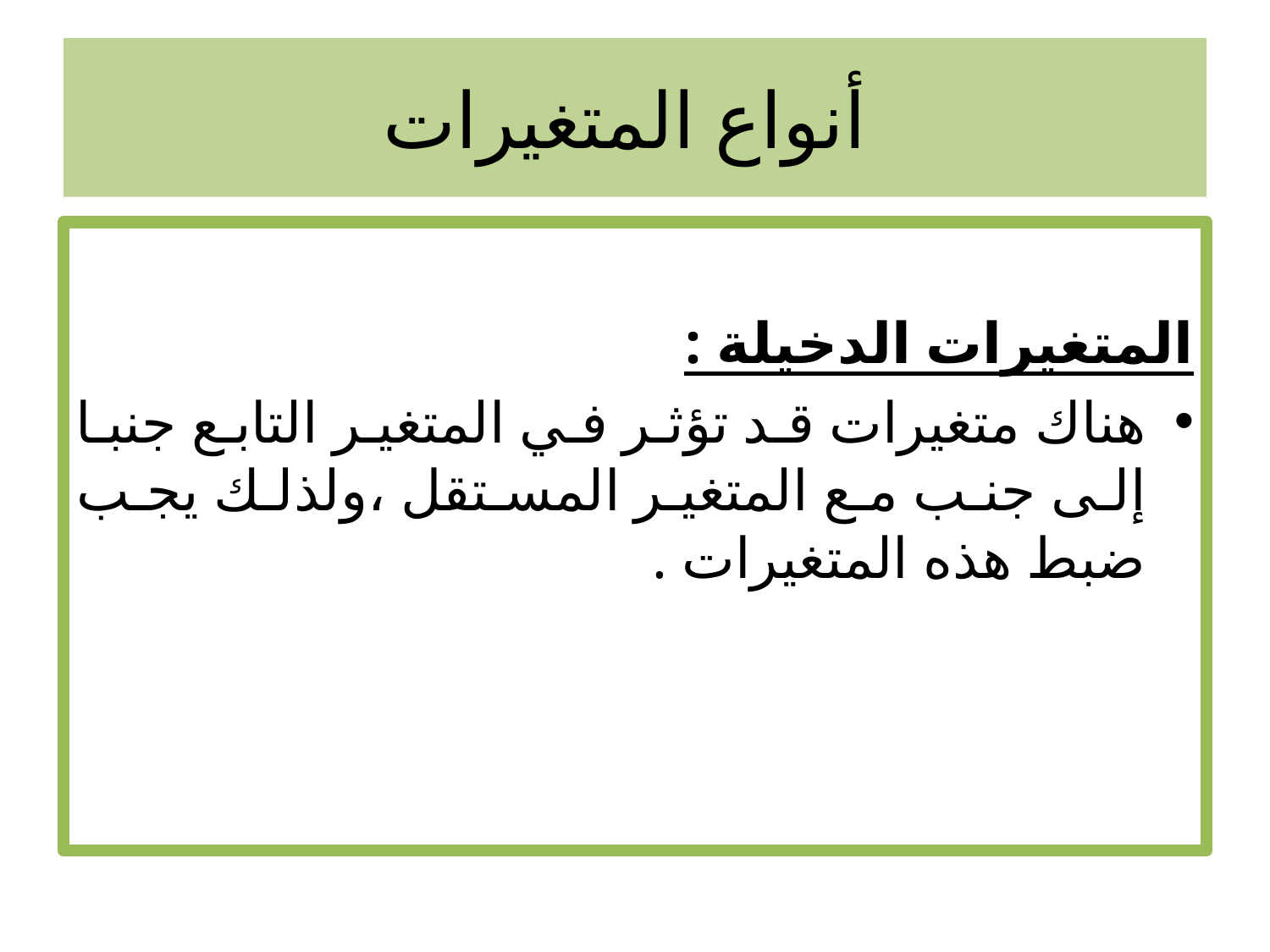

# أنواع المتغيرات

المتغيرات الدخيلة :
هناك متغيرات قد تؤثر في المتغير التابع جنبا إلى جنب مع المتغير المستقل ،ولذلك يجب ضبط هذه المتغيرات .